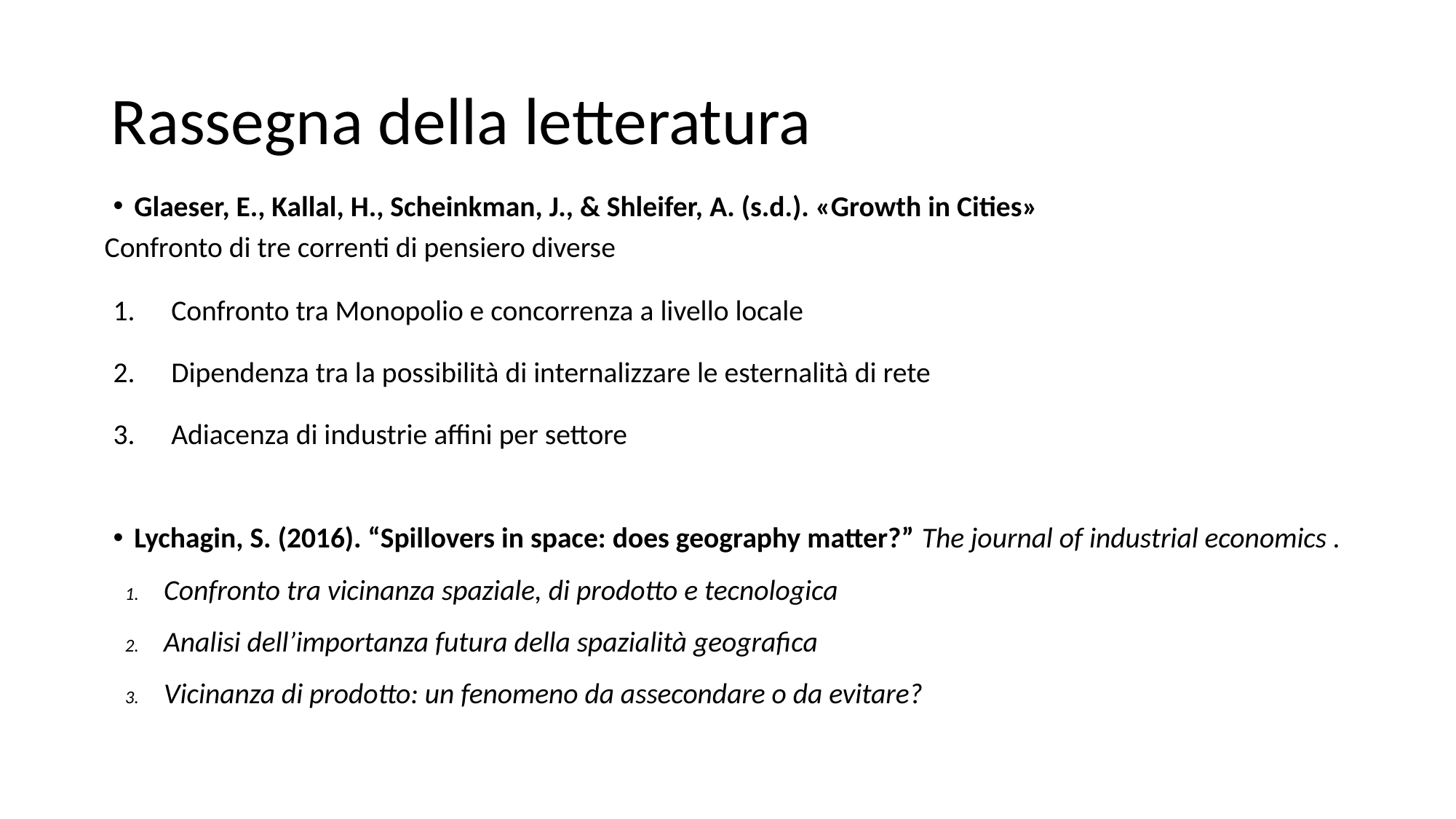

# Rassegna della letteratura
Glaeser, E., Kallal, H., Scheinkman, J., & Shleifer, A. (s.d.). «Growth in Cities»
Confronto di tre correnti di pensiero diverse
Confronto tra Monopolio e concorrenza a livello locale
Dipendenza tra la possibilità di internalizzare le esternalità di rete
Adiacenza di industrie affini per settore

Lychagin, S. (2016). “Spillovers in space: does geography matter?” The journal of industrial economics .
Confronto tra vicinanza spaziale, di prodotto e tecnologica
Analisi dell’importanza futura della spazialità geografica
Vicinanza di prodotto: un fenomeno da assecondare o da evitare?